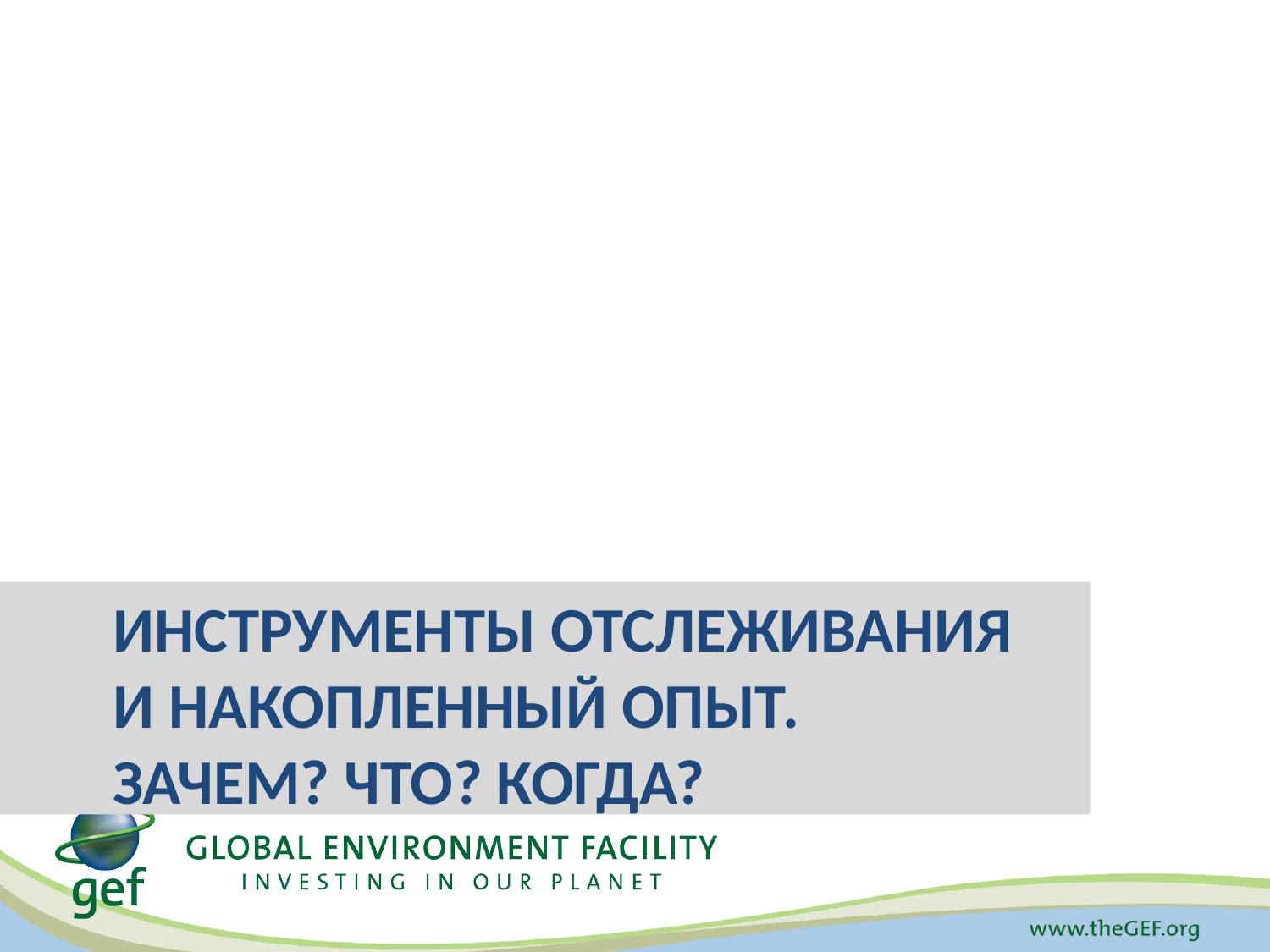

# Инструменты отслеживания и НАКОПЛЕННЫЙ ОПЫТ. зачем? что? когда?